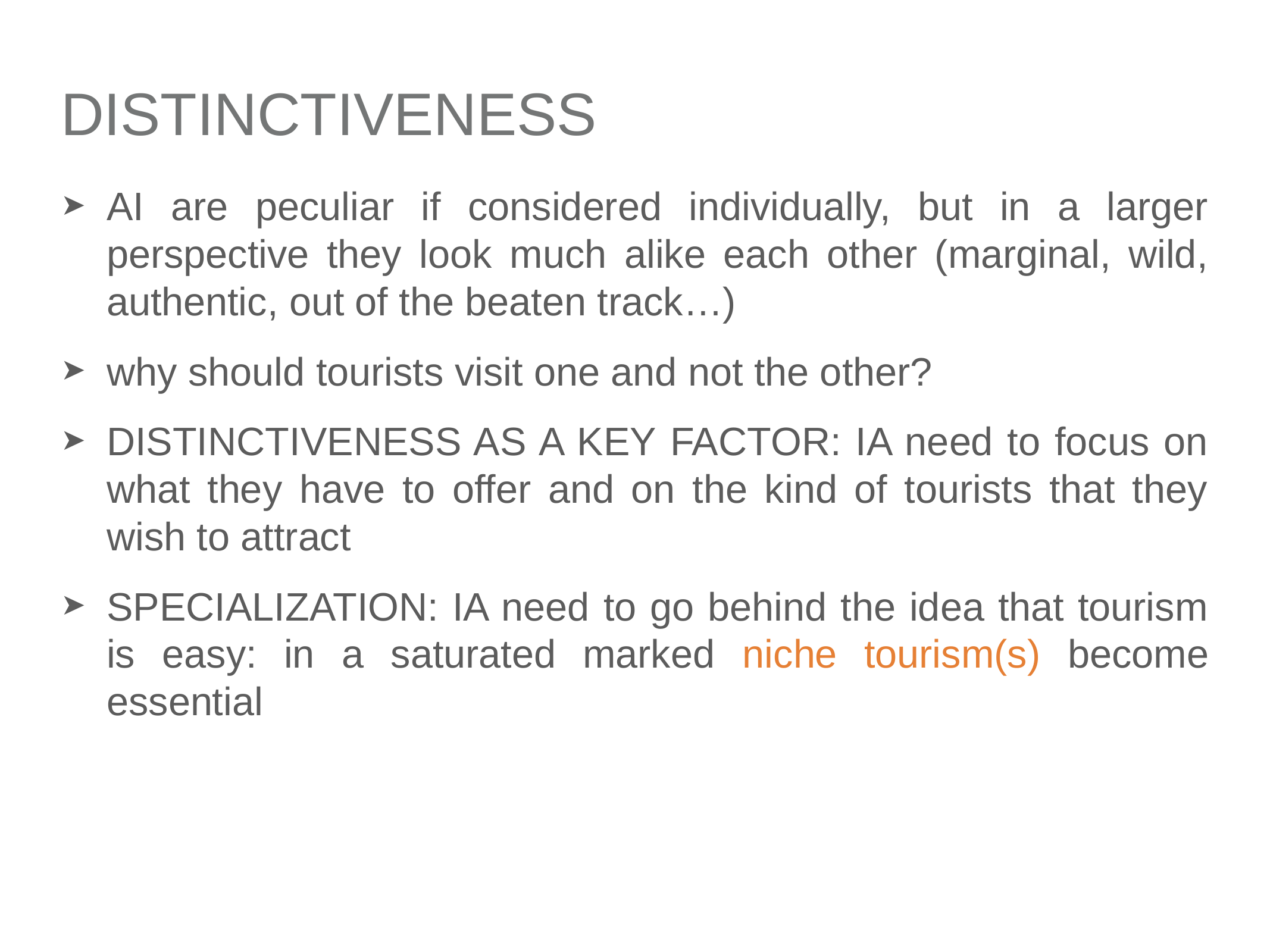

# distiNcTIveness

AI are peculiar if considered individually, but in a larger perspective they look much alike each other (marginal, wild, authentic, out of the beaten track…)
why should tourists visit one and not the other?
DISTINCTIVENESS AS A KEY FACTOR: IA need to focus on what they have to offer and on the kind of tourists that they wish to attract
SPECIALIZATION: IA need to go behind the idea that tourism is easy: in a saturated marked niche tourism(s) become essential